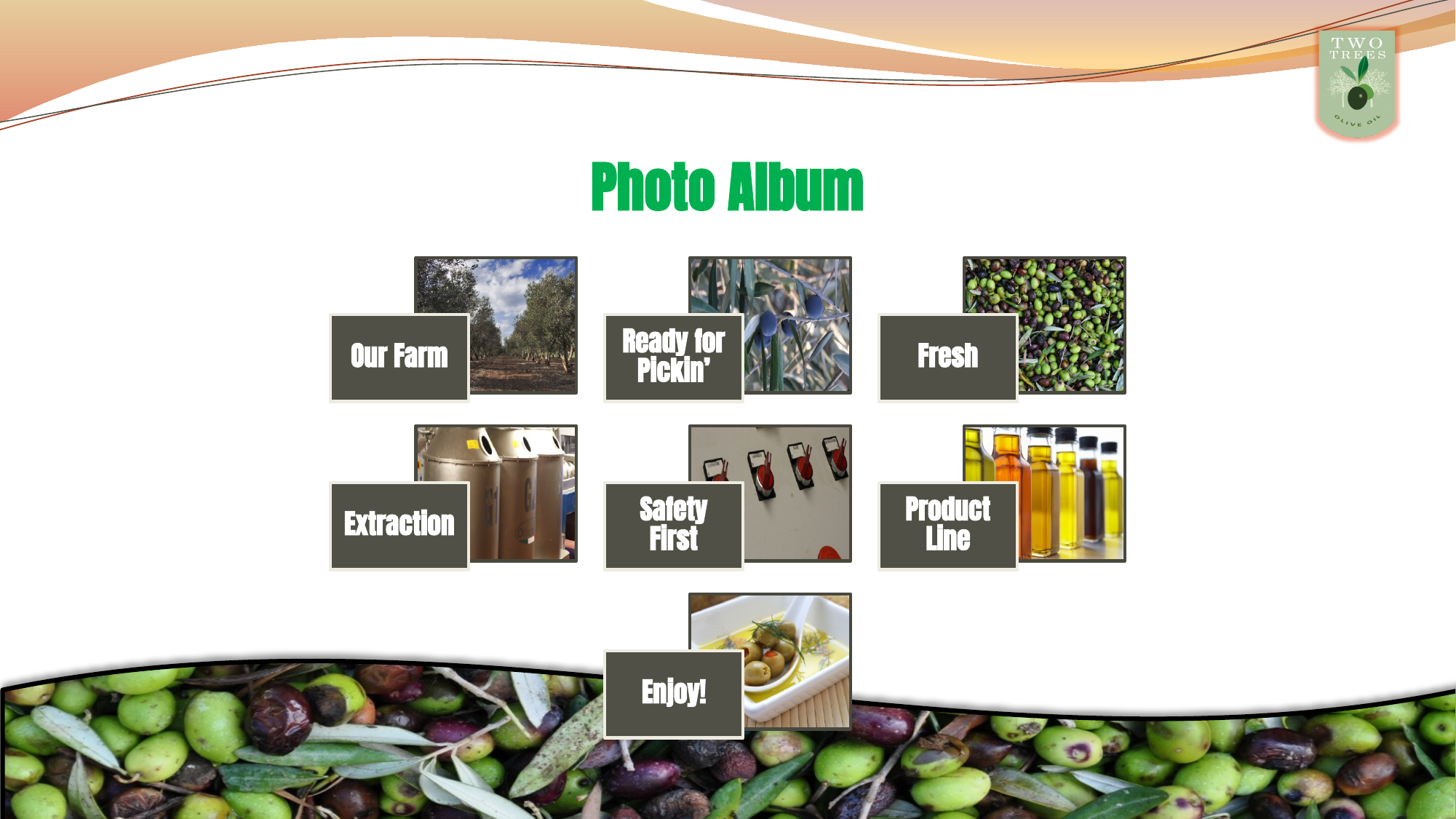

# Photo Album
Our Farm
Ready for Pickin’
Fresh
Extraction
Safety First
Product Line
Enjoy!